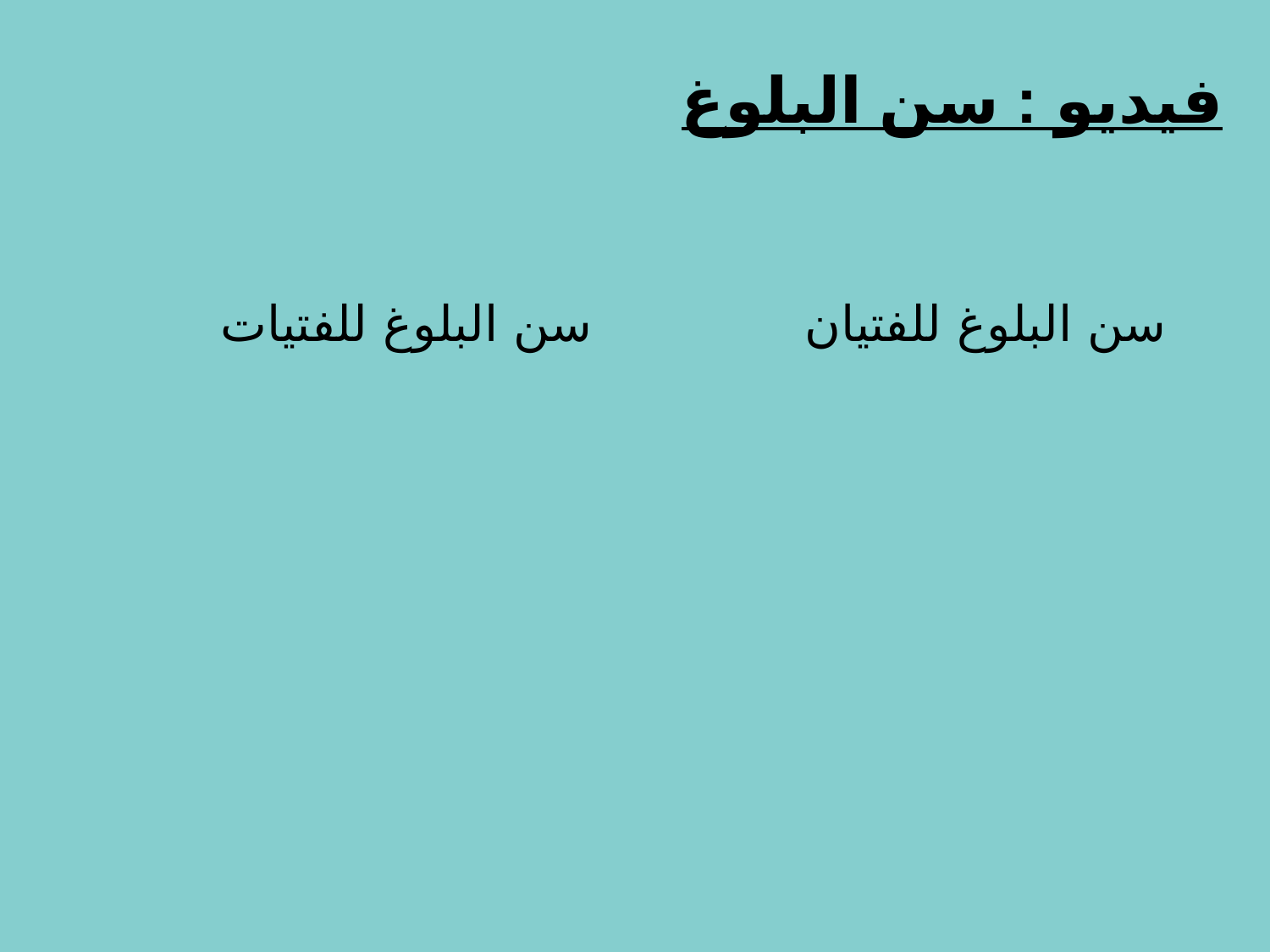

# فيديو : سن البلوغ
سن البلوغ للفتيات

سن البلوغ للفتيان